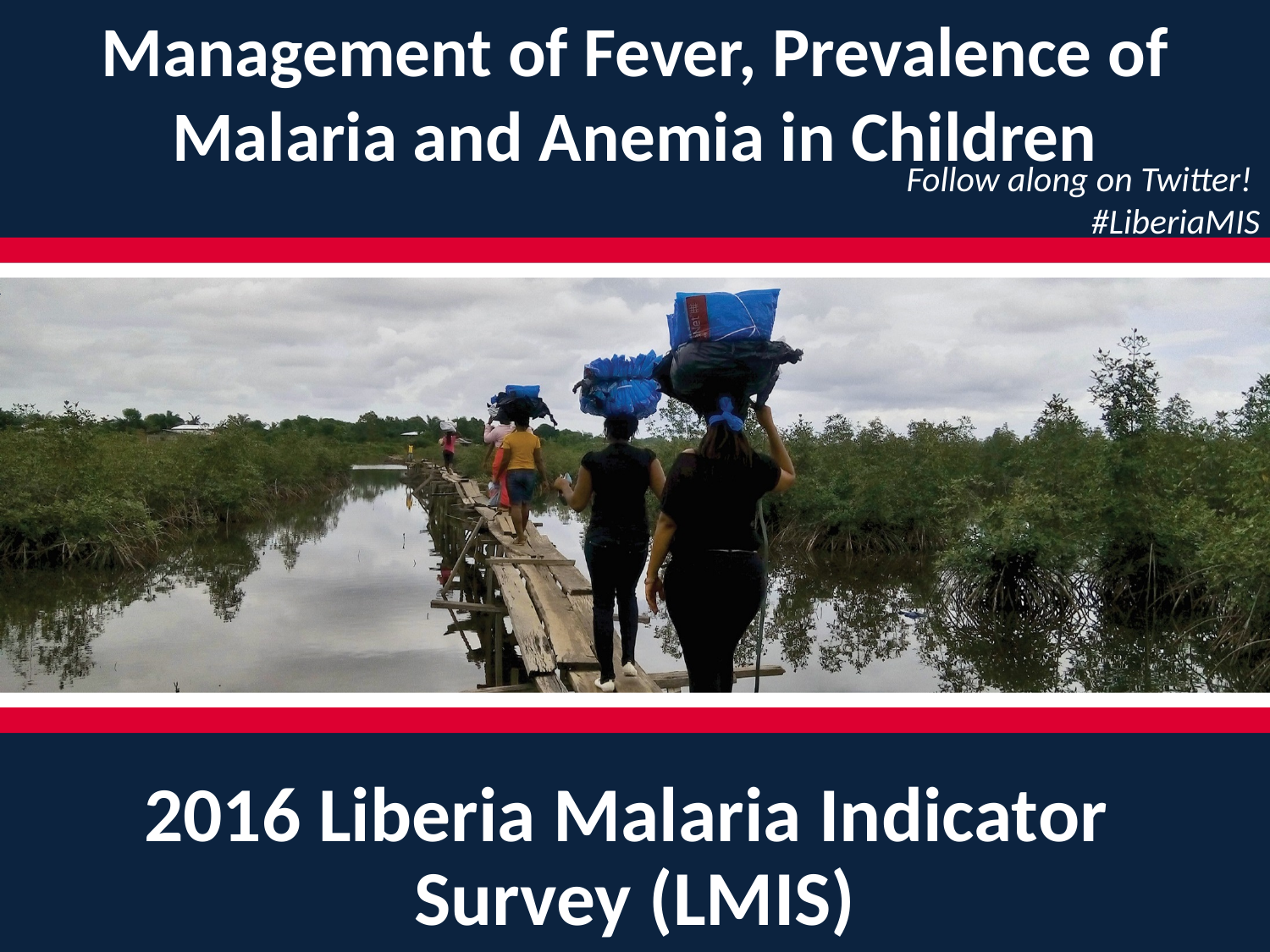

Management of Fever, Prevalence of Malaria and Anemia in Children
Follow along on Twitter!
#LiberiaMIS